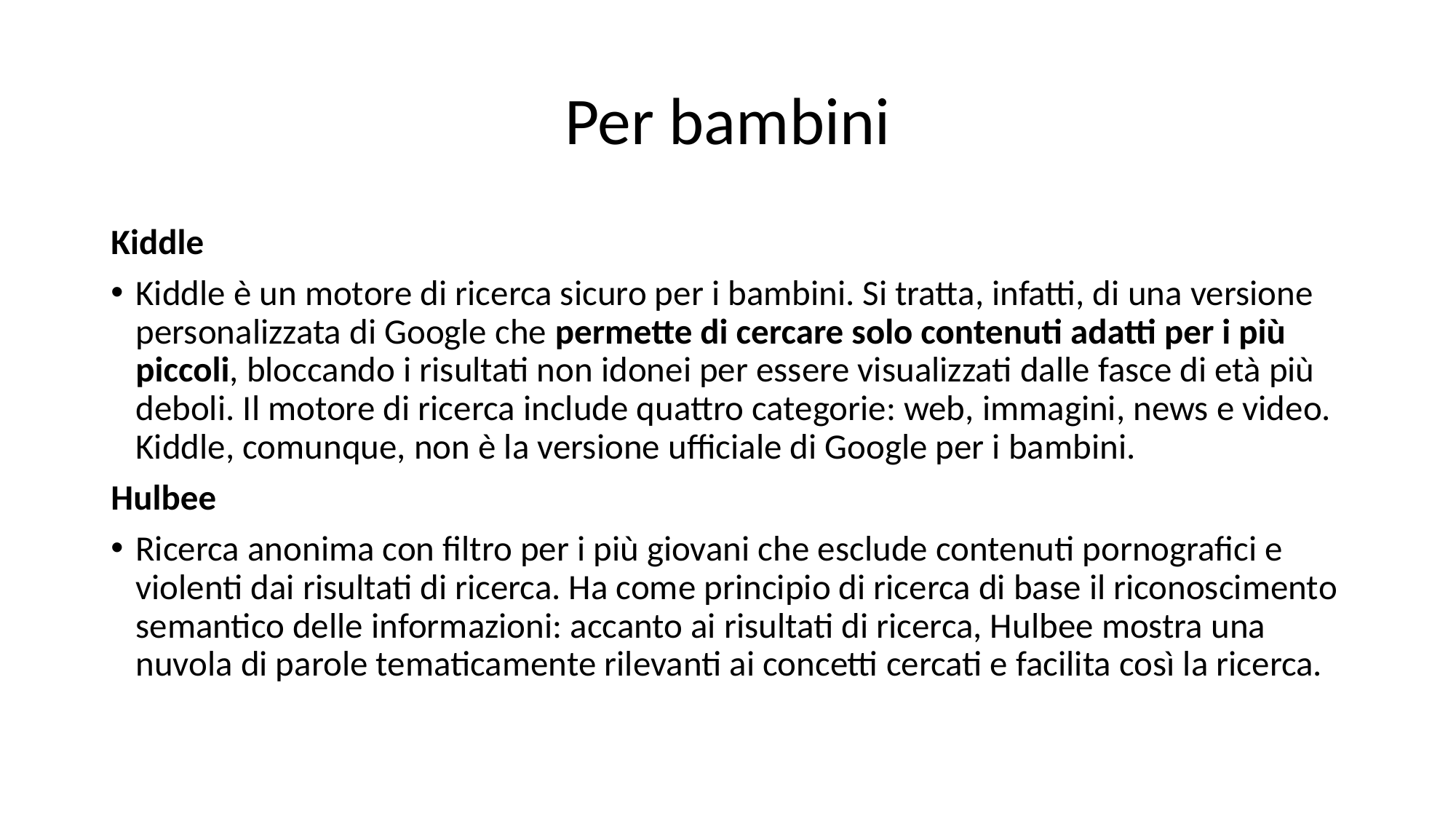

# Per bambini
Kiddle
Kiddle è un motore di ricerca sicuro per i bambini. Si tratta, infatti, di una versione personalizzata di Google che permette di cercare solo contenuti adatti per i più piccoli, bloccando i risultati non idonei per essere visualizzati dalle fasce di età più deboli. Il motore di ricerca include quattro categorie: web, immagini, news e video. Kiddle, comunque, non è la versione ufficiale di Google per i bambini.
Hulbee
Ricerca anonima con filtro per i più giovani che esclude contenuti pornografici e violenti dai risultati di ricerca. Ha come principio di ricerca di base il riconoscimento semantico delle informazioni: accanto ai risultati di ricerca, Hulbee mostra una nuvola di parole tematicamente rilevanti ai concetti cercati e facilita così la ricerca.